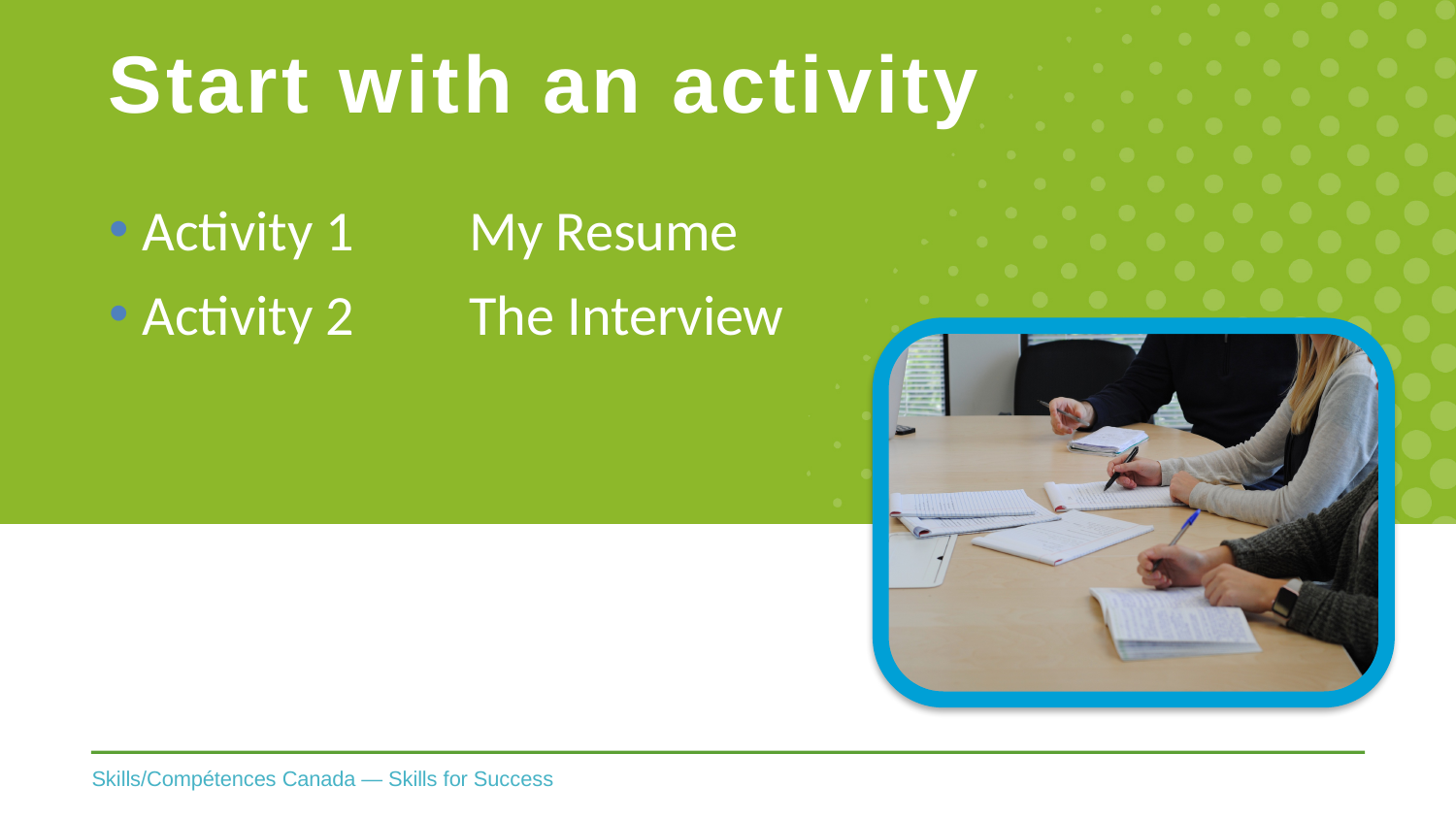

# Start with an activity
Activity 1  	My Resume
Activity 2  	The Interview